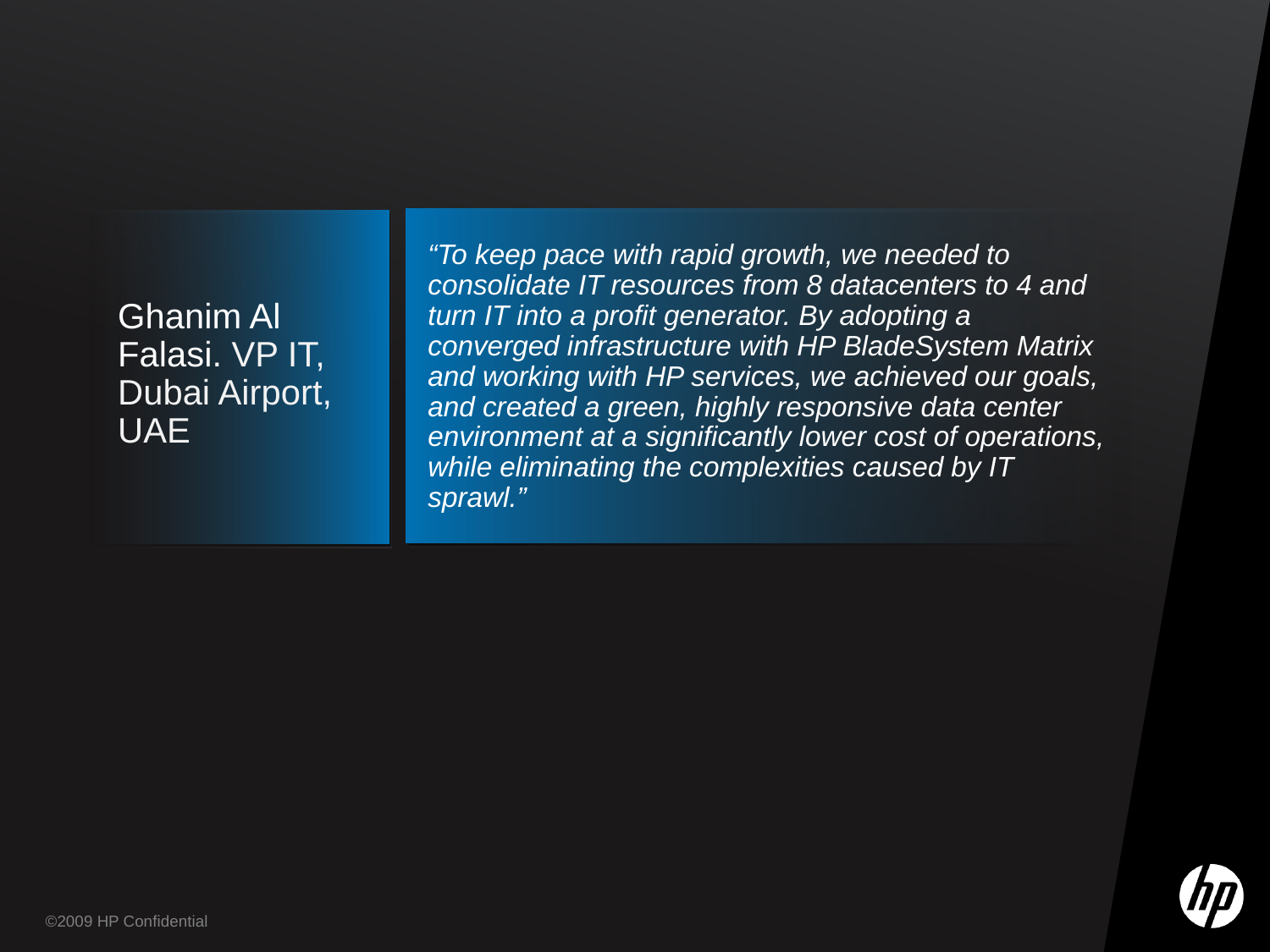

“To keep pace with rapid growth, we needed to consolidate IT resources from 8 datacenters to 4 and turn IT into a profit generator. By adopting a converged infrastructure with HP BladeSystem Matrix and working with HP services, we achieved our goals, and created a green, highly responsive data center environment at a significantly lower cost of operations, while eliminating the complexities caused by IT sprawl.”
Ghanim Al Falasi. VP IT, Dubai Airport, UAE
©2009 HP Confidential